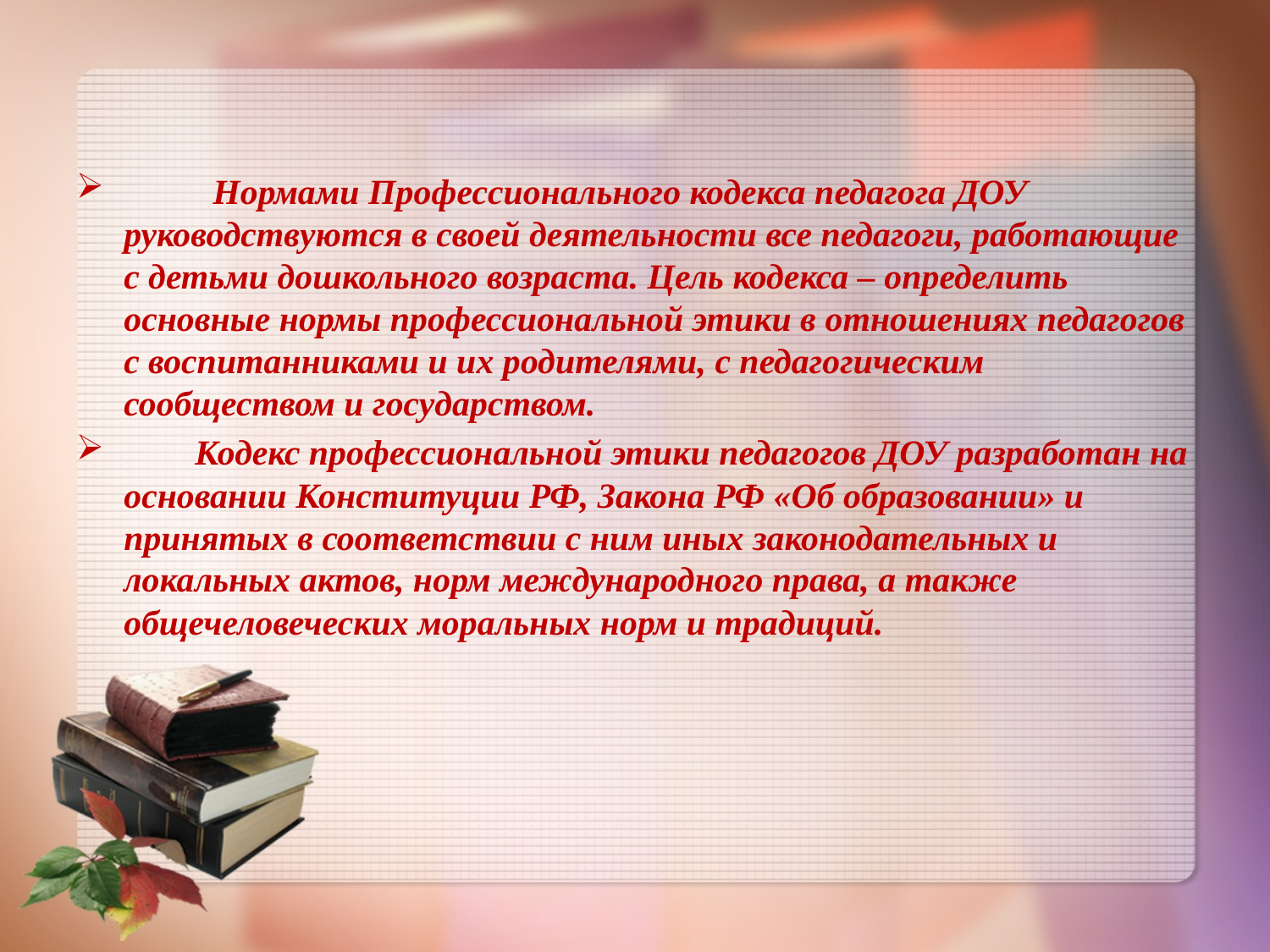

Нормами Профессионального кодекса педагога ДОУ руководствуются в своей деятельности все педагоги, работающие с детьми дошкольного возраста. Цель кодекса – определить основные нормы профессиональной этики в отношениях педагогов с воспитанниками и их родителями, с педагогическим сообществом и государством.
        Кодекс профессиональной этики педагогов ДОУ разработан на основании Конституции РФ, Закона РФ «Об образовании» и принятых в соответствии с ним иных законодательных и локальных актов, норм международного права, а также общечеловеческих моральных норм и традиций.